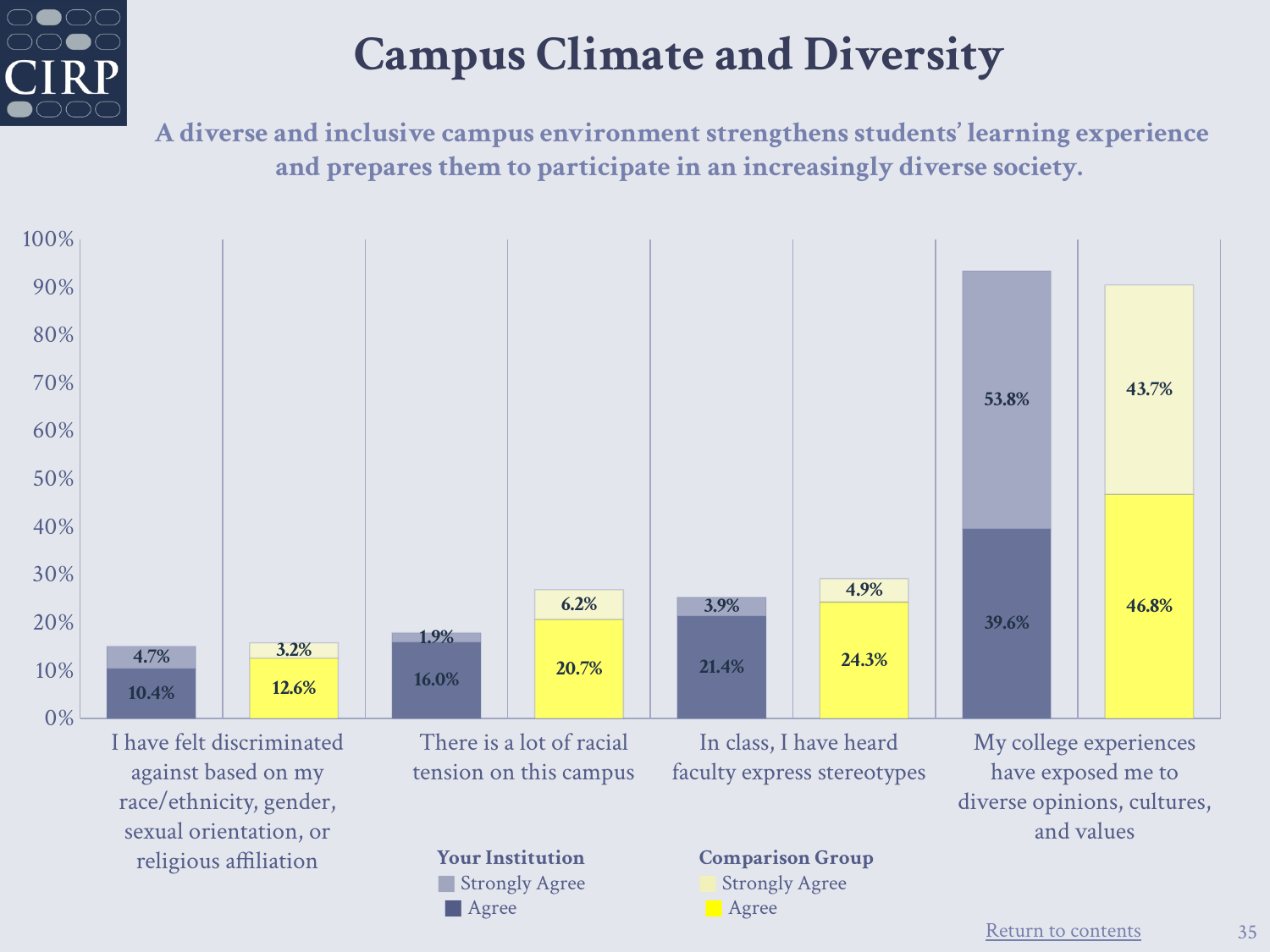

# Campus Climate and Diversity A diverse and inclusive campus environment strengthens students’ learning experience and prepares them to participate in an increasingly diverse society.

### Chart

| Category | Agree | Strongly Agree |
|---|---|---|
| Your Institution | 0.104 | 0.047 |
| Comparison Group | 0.126 | 0.032 |
| Your Institution | 0.16 | 0.019 |
| Comparison Group | 0.207 | 0.062 |
| Your Institution | 0.214 | 0.039 |
| Comparison Group | 0.243 | 0.049 |
| Your Institution | 0.396 | 0.538 |
| Comparison Group | 0.468 | 0.437 |
I have felt discriminated against based on my race/ethnicity, gender, sexual orientation, or religious affiliation
There is a lot of racial tension on this campus
In class, I have heard faculty express stereotypes
My college experiences have exposed me to diverse opinions, cultures, and values
Your Institution
■ Strongly Agree
■ Agree

Comparison Group
■ Strongly Agree
■ Agree

35